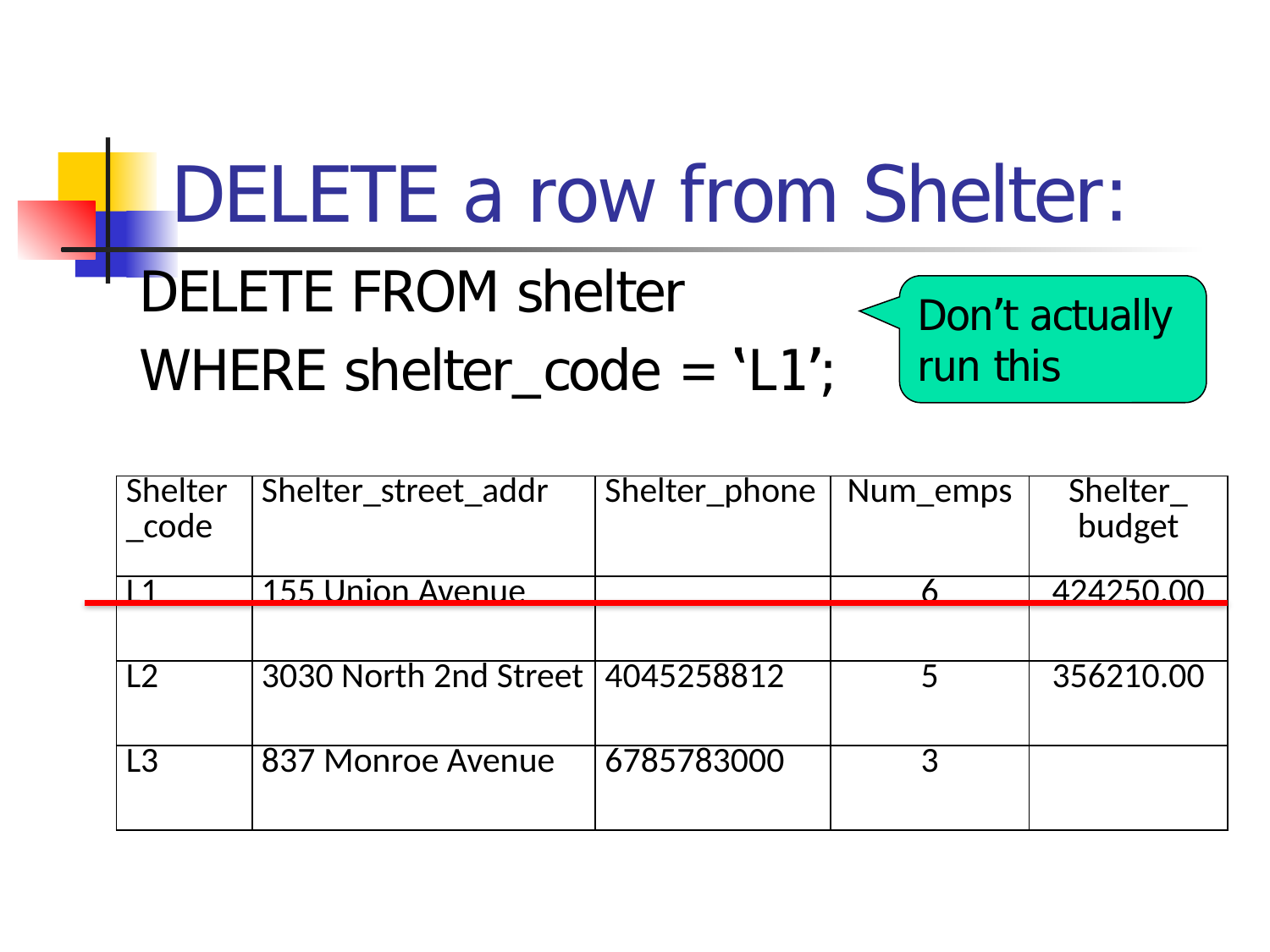

# DELETE a row from Shelter:
DELETE FROM shelter
WHERE shelter_code = ‘L1’;
Don’t actually
run this
| Shelter\_code | Shelter\_street\_addr | Shelter\_phone | Num\_emps | Shelter\_ budget |
| --- | --- | --- | --- | --- |
| L1 | 155 Union Avenue |  | 6 | 424250.00 |
| L2 | 3030 North 2nd Street | 4045258812 | 5 | 356210.00 |
| L3 | 837 Monroe Avenue | 6785783000 | 3 |  |